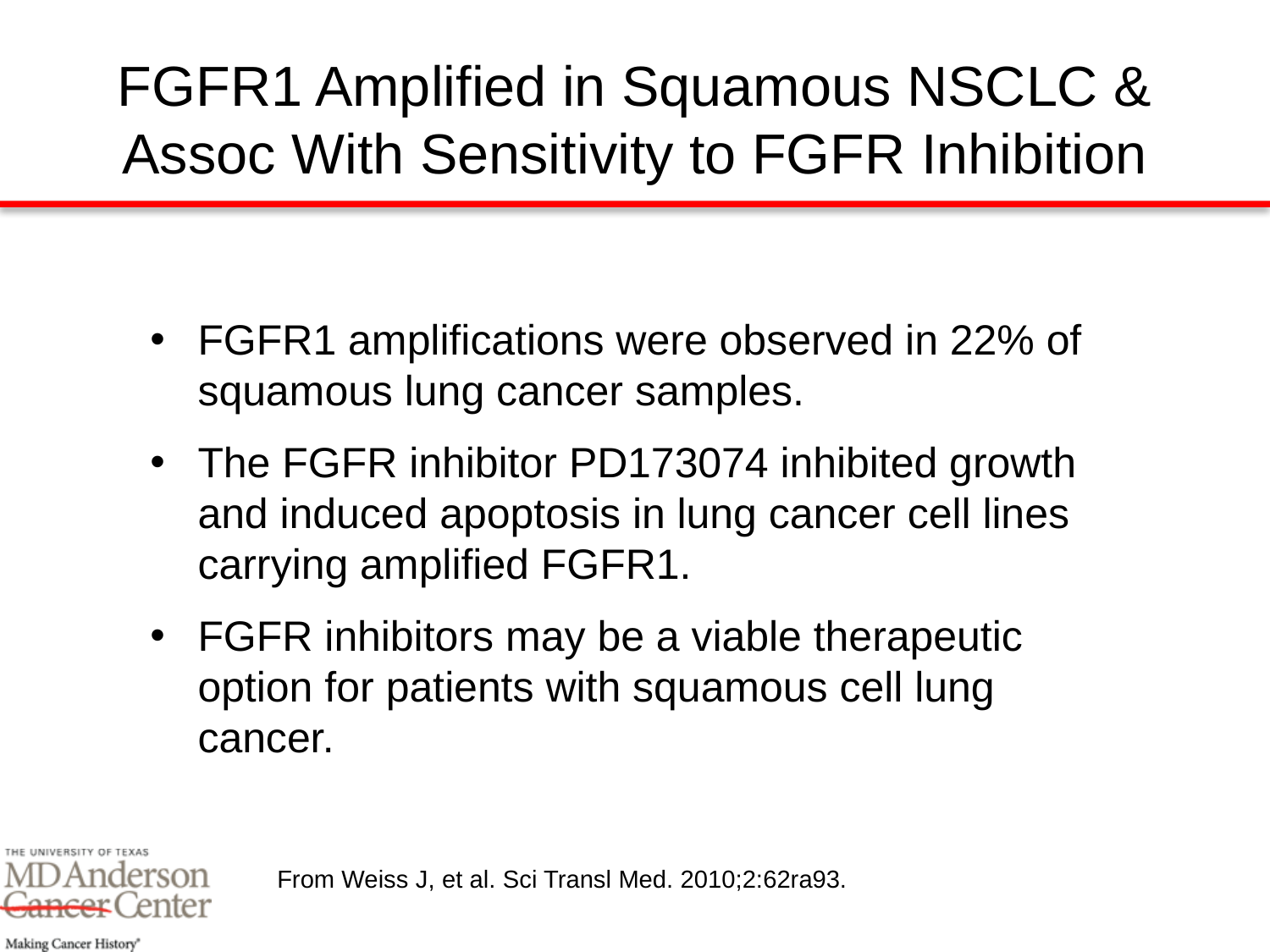

# FGFR1 Amplified in Squamous NSCLC & Assoc With Sensitivity to FGFR Inhibition
FGFR1 amplifications were observed in 22% of squamous lung cancer samples.
The FGFR inhibitor PD173074 inhibited growth and induced apoptosis in lung cancer cell lines carrying amplified FGFR1.
FGFR inhibitors may be a viable therapeutic option for patients with squamous cell lung cancer.
From Weiss J, et al. Sci Transl Med. 2010;2:62ra93.